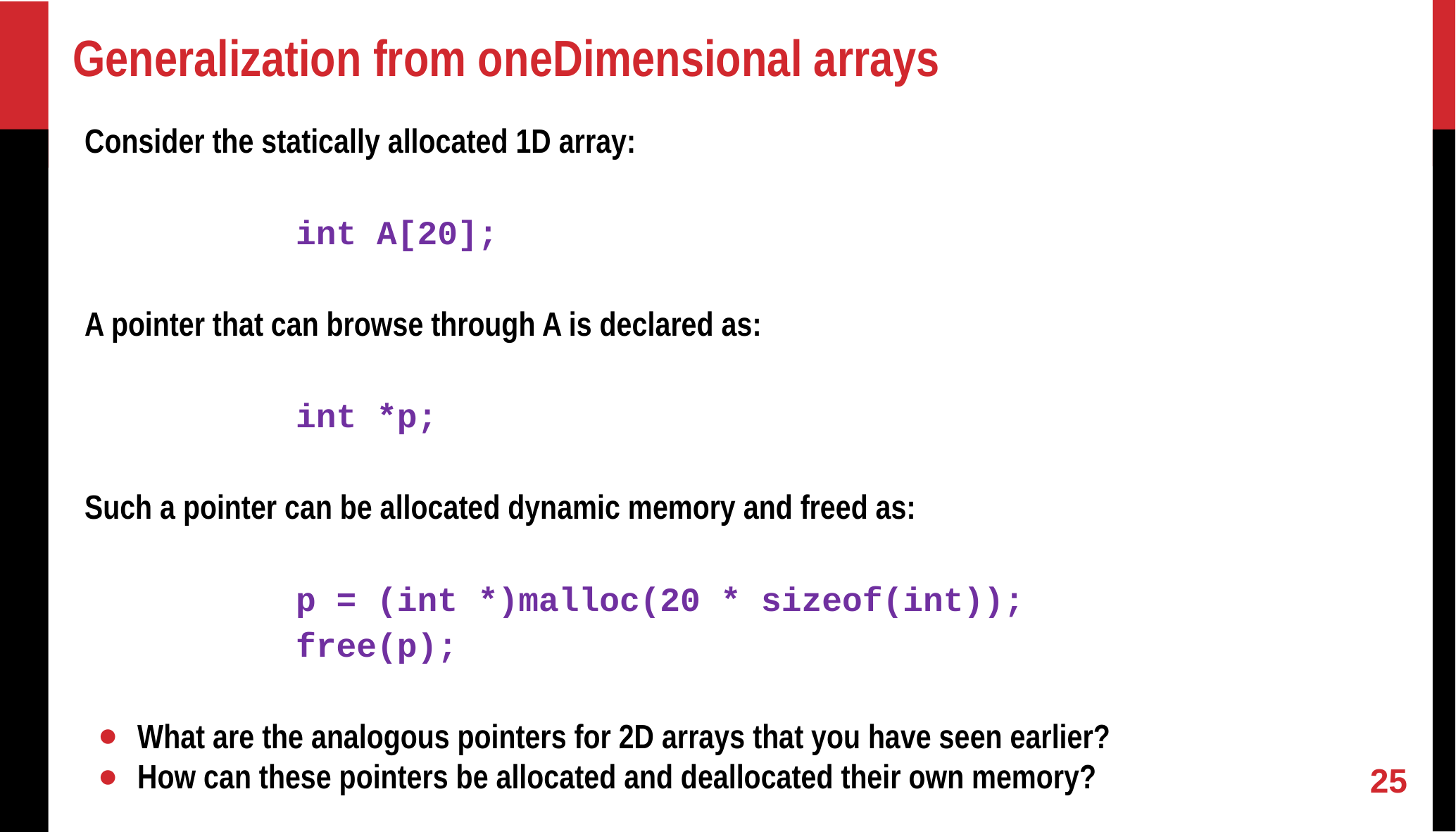

Generalization from oneDimensional arrays
Consider the statically allocated 1D array:

		int A[20];

A pointer that can browse through A is declared as:

		int *p;

Such a pointer can be allocated dynamic memory and freed as:

		p = (int *)malloc(20 * sizeof(int));
		free(p);

What are the analogous pointers for 2D arrays that you have seen earlier?
How can these pointers be allocated and deallocated their own memory?
25